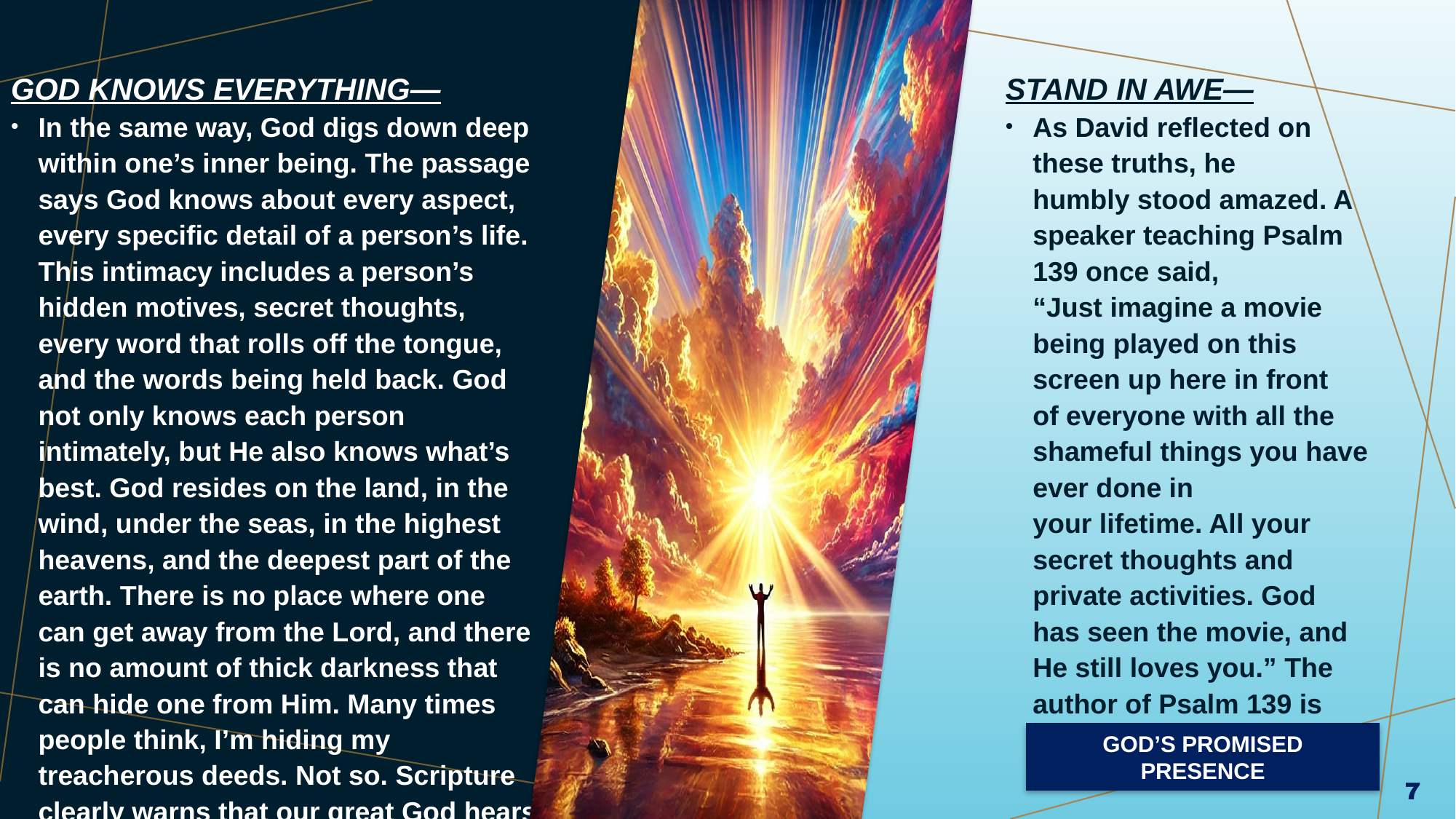

God Knows Everything—
In the same way, God digs down deep within one’s inner being. The passage says God knows about every aspect, every specific detail of a person’s life. This intimacy includes a person’s hidden motives, secret thoughts, every word that rolls off the tongue, and the words being held back. God not only knows each person intimately, but He also knows what’s best. God resides on the land, in the wind, under the seas, in the highest heavens, and the deepest part of the earth. There is no place where one can get away from the Lord, and there is no amount of thick darkness that can hide one from Him. Many times people think, I’m hiding my treacherous deeds. Not so. Scripture clearly warns that our great God hears and sees all (Jer. 23:23–24).
Stand in Awe—
As David reflected on these truths, he humbly stood amazed. A speaker teaching Psalm 139 once said, “Just imagine a movie being played on this screen up here in front of everyone with all the shameful things you have ever done in your lifetime. All your secret thoughts and private activities. God has seen the movie, and He still loves you.” The author of Psalm 139 is not the only one who should stand in awe.
God’s Promised Presence
7